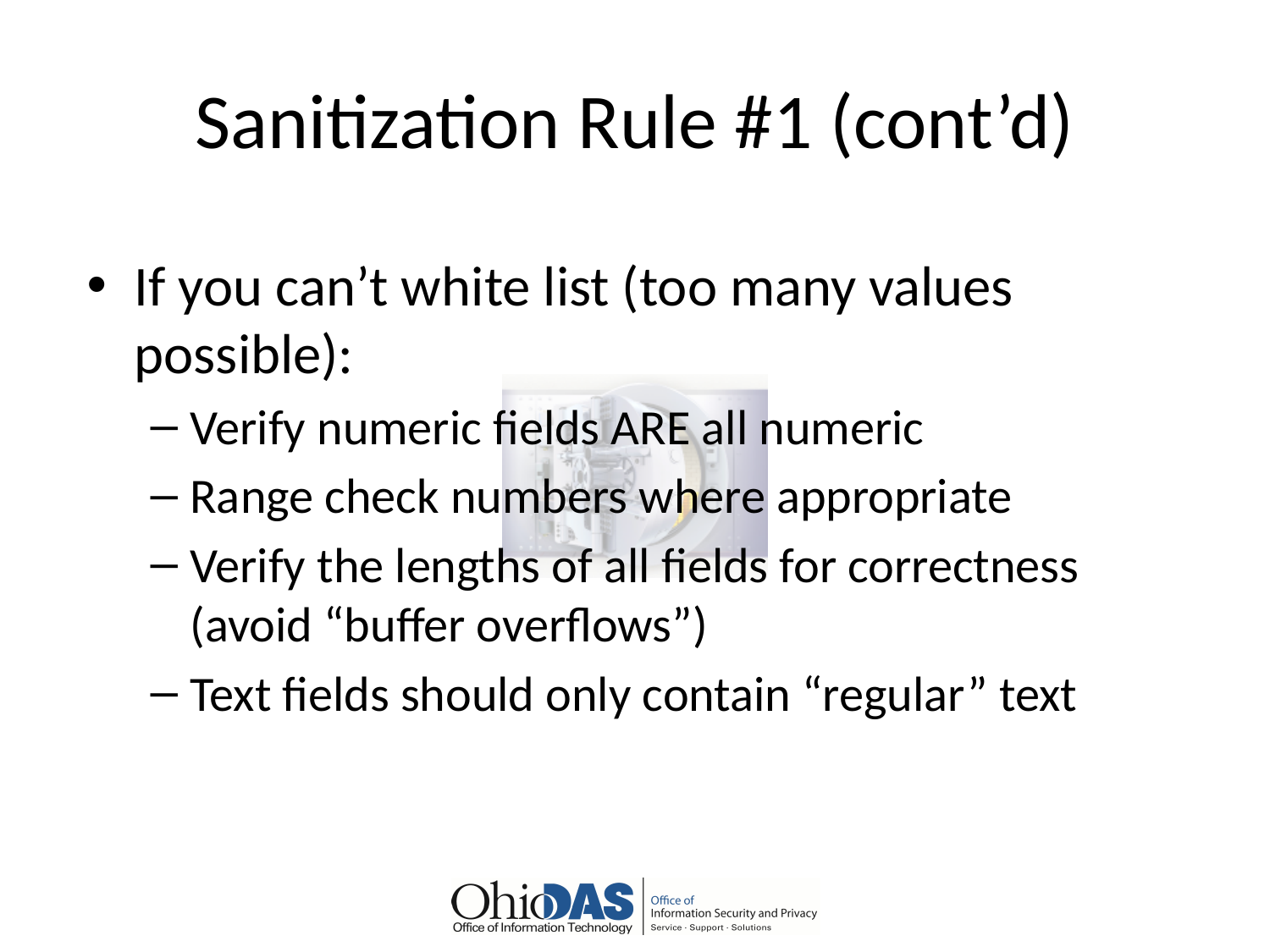

# Sanitization Rule #1 (cont’d)
If you can’t white list (too many values possible):
Verify numeric fields ARE all numeric
Range check numbers where appropriate
Verify the lengths of all fields for correctness (avoid “buffer overflows”)
Text fields should only contain “regular” text